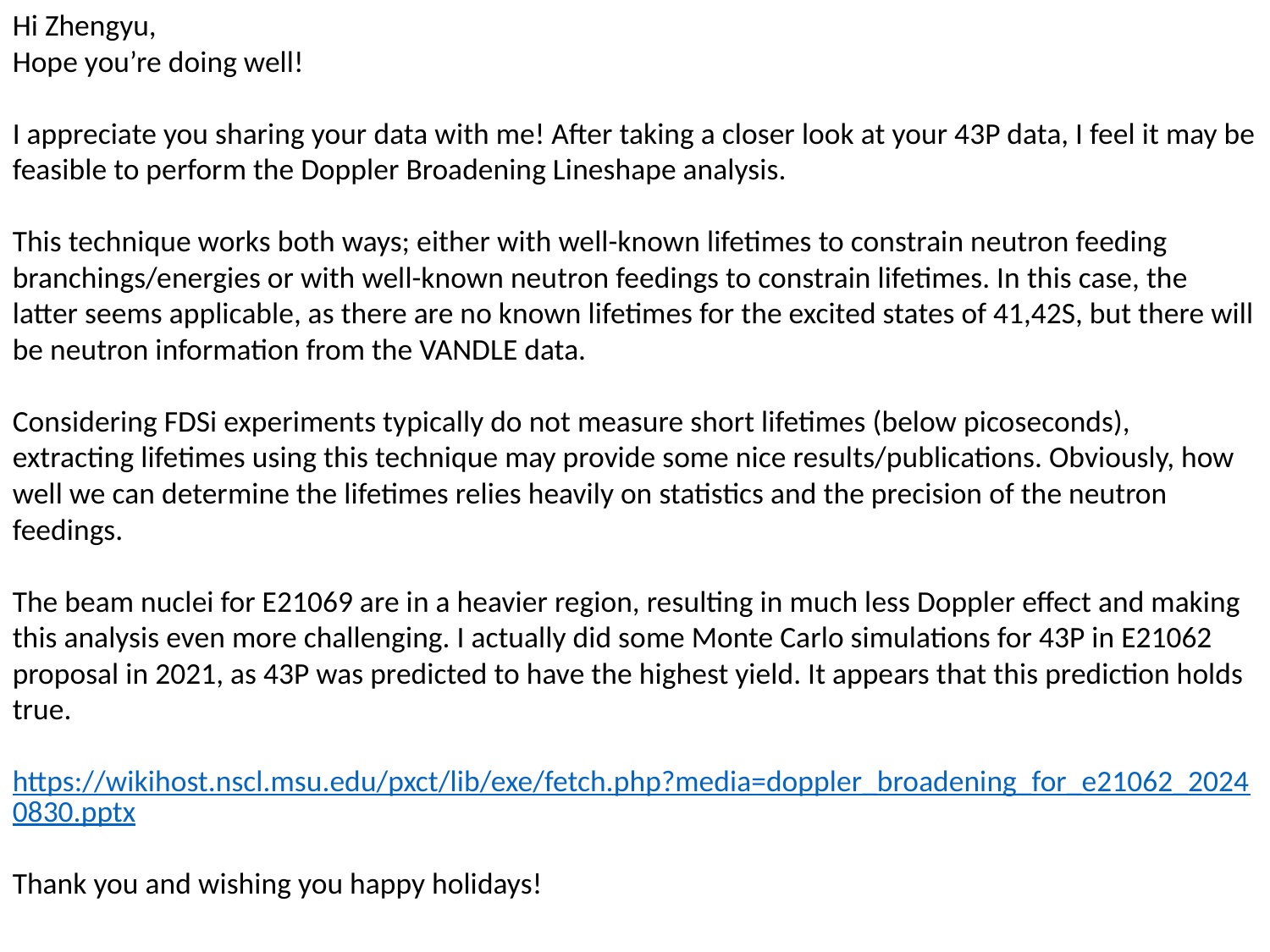

Hi Zhengyu,
Hope you’re doing well!

I appreciate you sharing your data with me! After taking a closer look at your 43P data, I feel it may be feasible to perform the Doppler Broadening Lineshape analysis.

This technique works both ways; either with well-known lifetimes to constrain neutron feeding branchings/energies or with well-known neutron feedings to constrain lifetimes. In this case, the latter seems applicable, as there are no known lifetimes for the excited states of 41,42S, but there will be neutron information from the VANDLE data.

Considering FDSi experiments typically do not measure short lifetimes (below picoseconds), extracting lifetimes using this technique may provide some nice results/publications. Obviously, how well we can determine the lifetimes relies heavily on statistics and the precision of the neutron feedings.

The beam nuclei for E21069 are in a heavier region, resulting in much less Doppler effect and making this analysis even more challenging. I actually did some Monte Carlo simulations for 43P in E21062 proposal in 2021, as 43P was predicted to have the highest yield. It appears that this prediction holds true.

https://wikihost.nscl.msu.edu/pxct/lib/exe/fetch.php?media=doppler_broadening_for_e21062_20240830.pptx

Thank you and wishing you happy holidays!